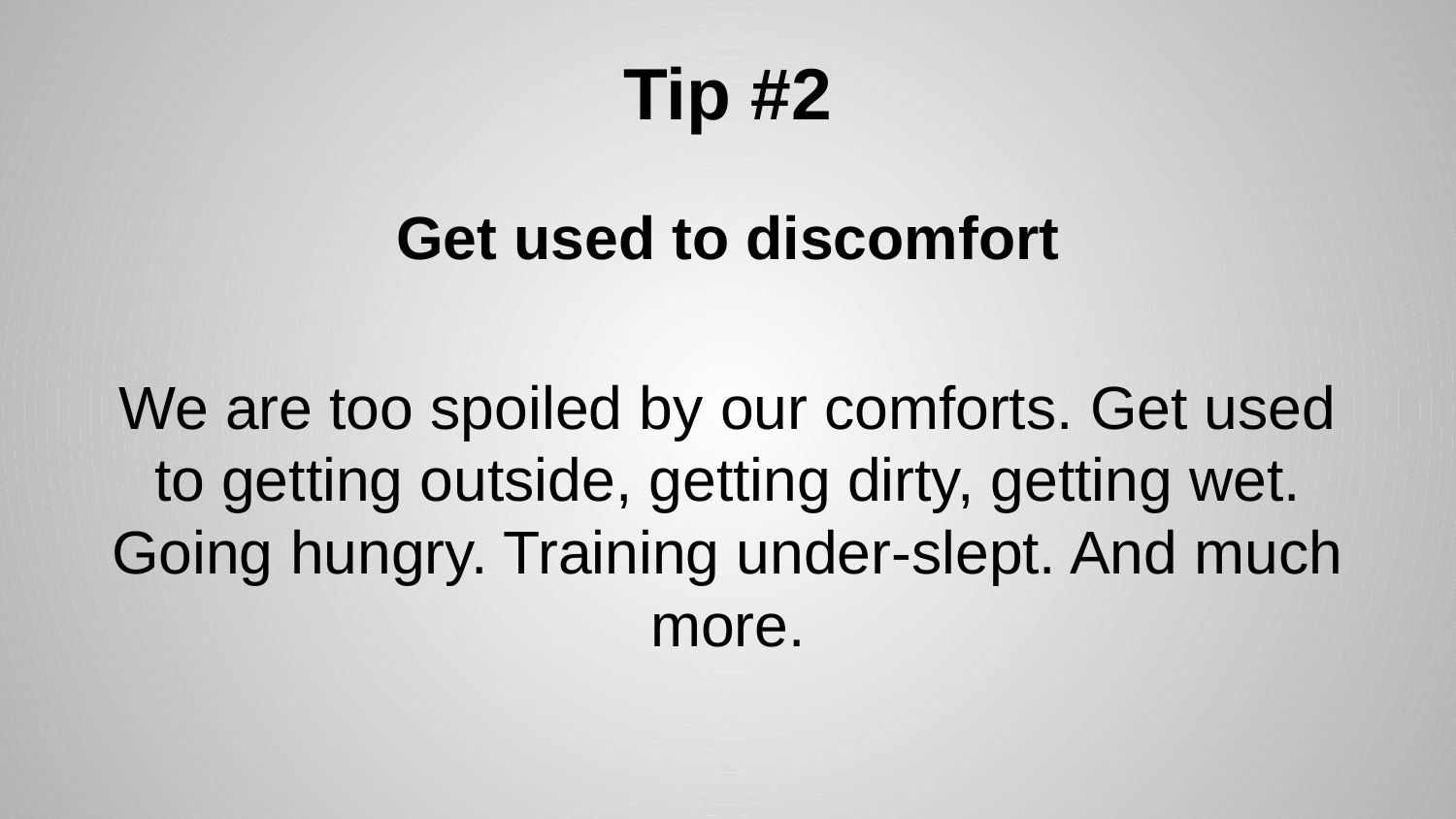

# Tip #2

Get used to discomfort

We are too spoiled by our comforts. Get used to getting outside, getting dirty, getting wet. Going hungry. Training under-slept. And much more.